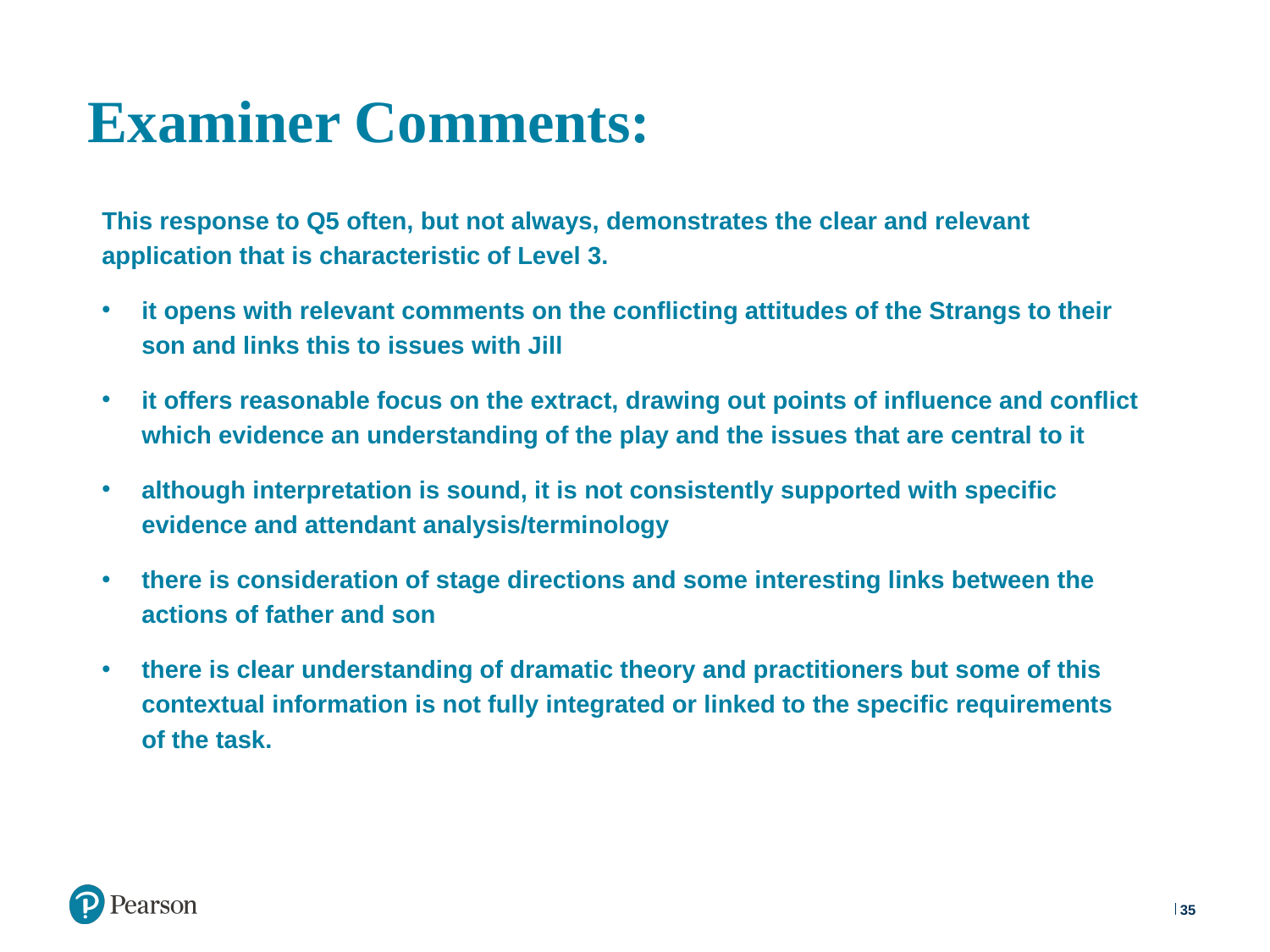

# Examiner Comments:
This response to Q5 often, but not always, demonstrates the clear and relevant application that is characteristic of Level 3.
it opens with relevant comments on the conflicting attitudes of the Strangs to their son and links this to issues with Jill
it offers reasonable focus on the extract, drawing out points of influence and conflict which evidence an understanding of the play and the issues that are central to it
although interpretation is sound, it is not consistently supported with specific evidence and attendant analysis/terminology
there is consideration of stage directions and some interesting links between the actions of father and son
there is clear understanding of dramatic theory and practitioners but some of this contextual information is not fully integrated or linked to the specific requirements of the task.

35